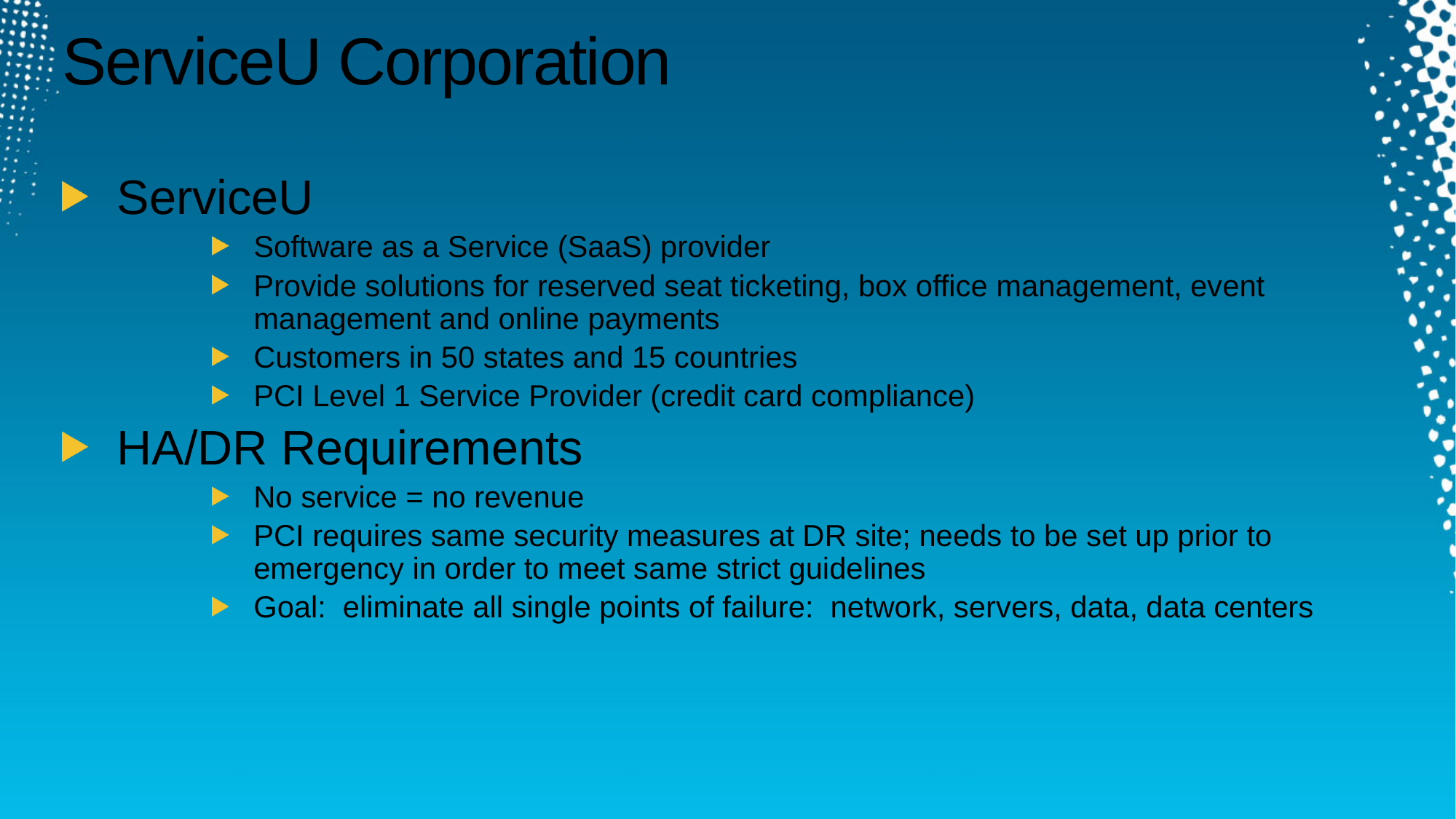

# ServiceU Corporation
ServiceU
Software as a Service (SaaS) provider
Provide solutions for reserved seat ticketing, box office management, event management and online payments
Customers in 50 states and 15 countries
PCI Level 1 Service Provider (credit card compliance)
HA/DR Requirements
No service = no revenue
PCI requires same security measures at DR site; needs to be set up prior to emergency in order to meet same strict guidelines
Goal:  eliminate all single points of failure:  network, servers, data, data centers